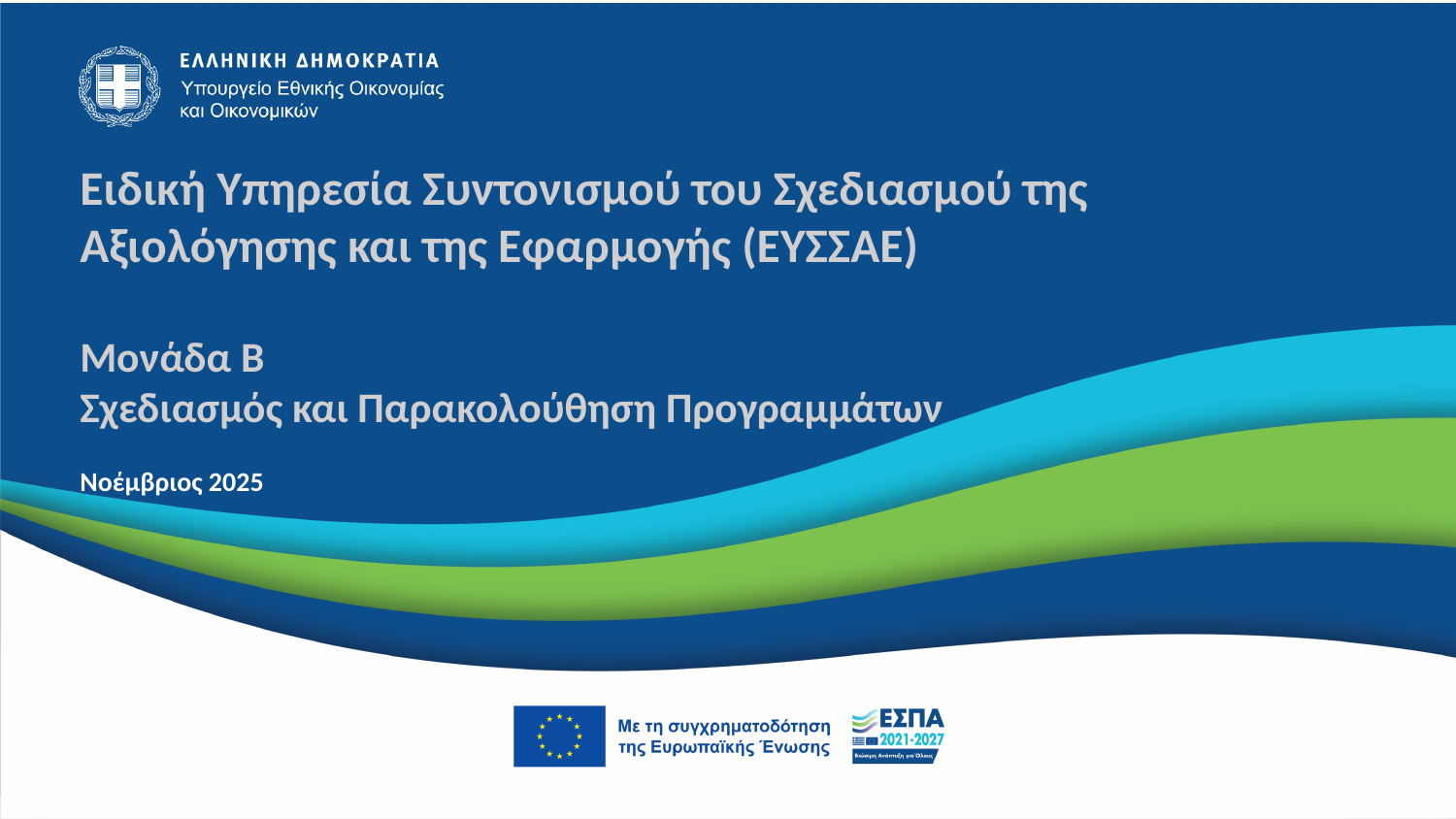

Ειδική Υπηρεσία Συντονισμού του Σχεδιασμού της Αξιολόγησης και της Εφαρμογής (ΕΥΣΣΑΕ)

Μονάδα Β
Σχεδιασμός και Παρακολούθηση Προγραμμάτων

Noέμβριος 2025